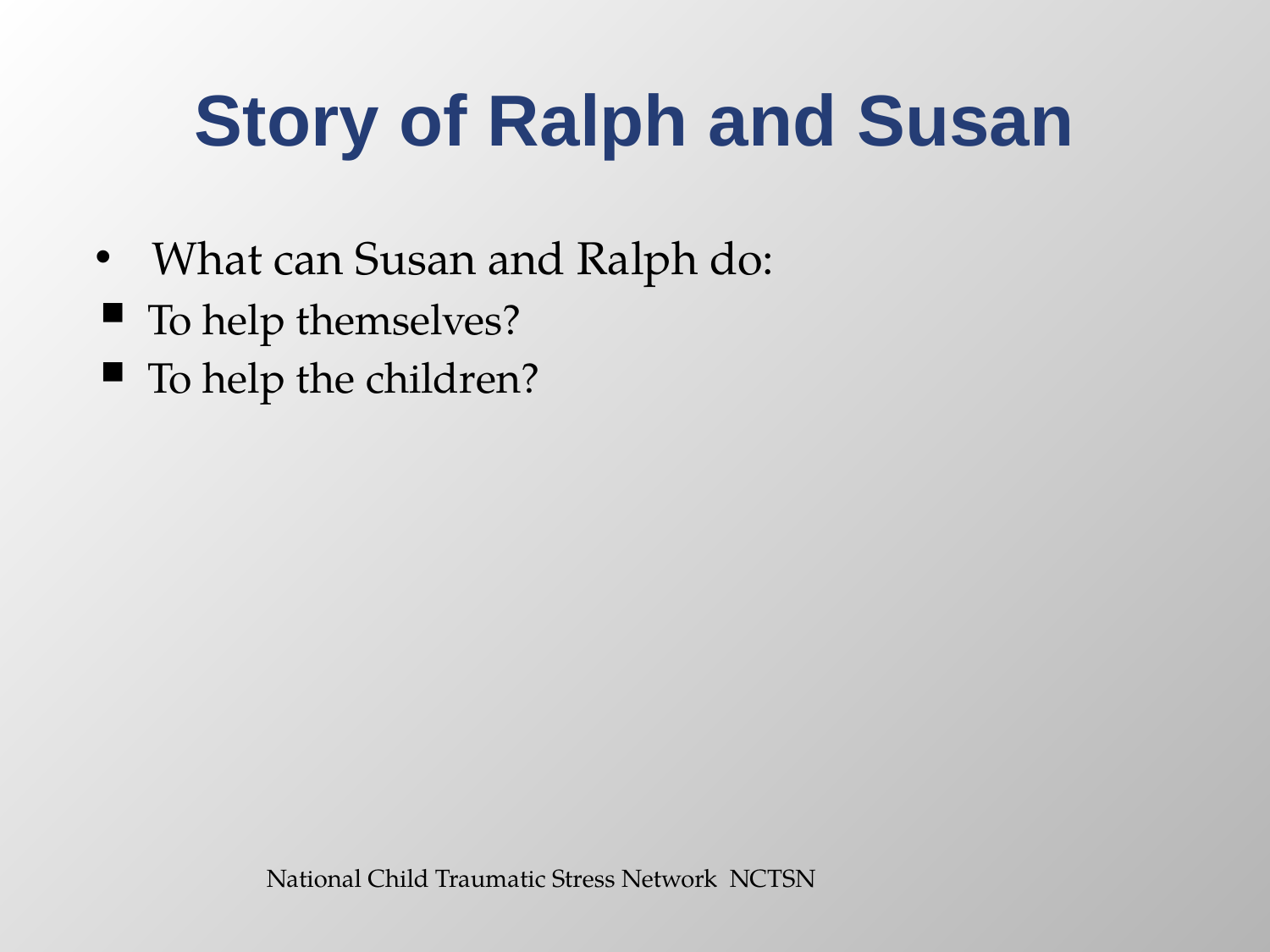

# Story of Ralph and Susan
What can Susan and Ralph do:
To help themselves?
To help the children?
National Child Traumatic Stress Network  NCTSN